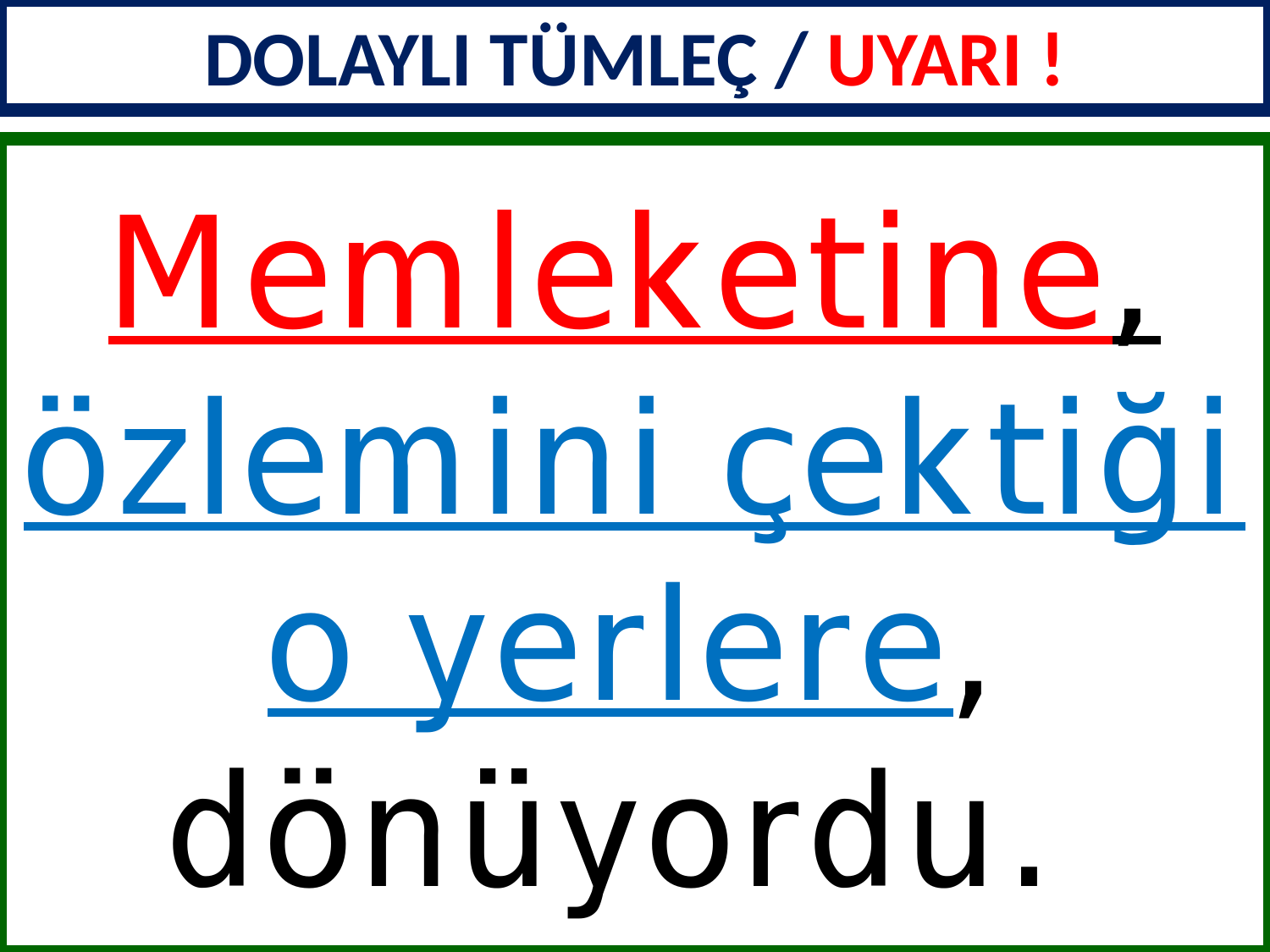

DOLAYLI TÜMLEÇ / UYARI !
Memleketine, özlemini çektiği o yerlere, dönüyordu.